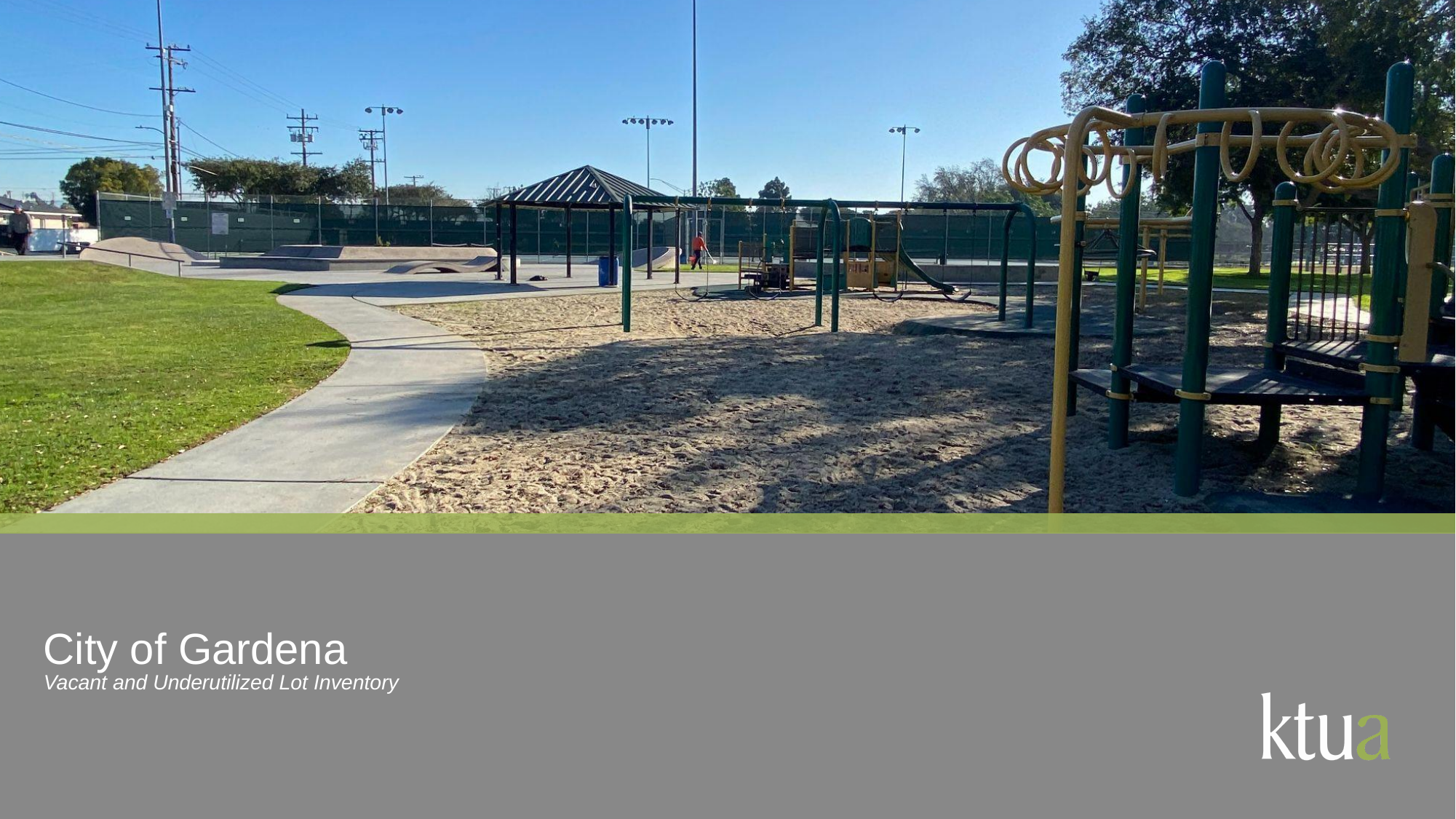

City of Gardena
Vacant and Underutilized Lot Inventory